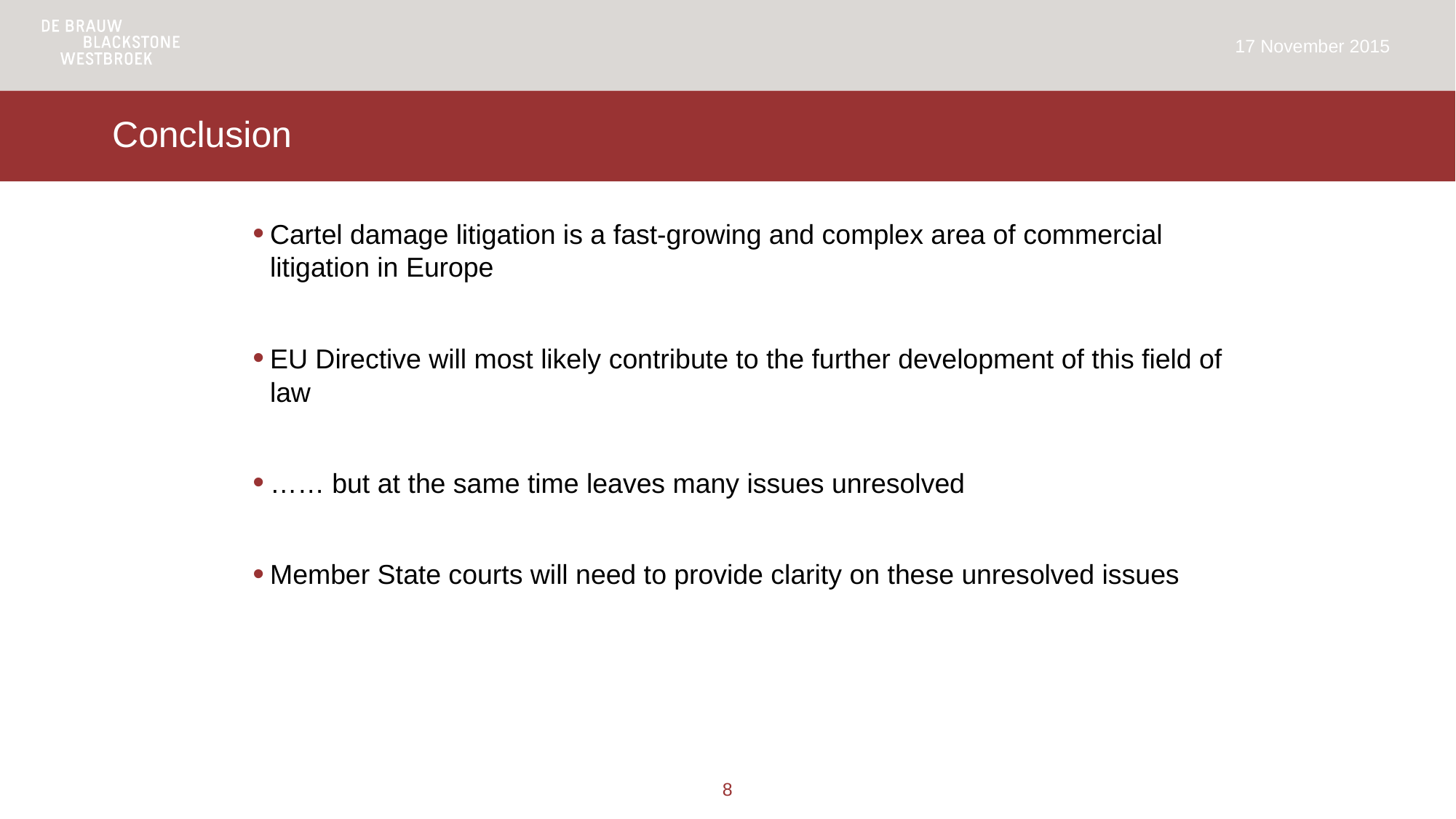

17 November 2015
# Conclusion
Cartel damage litigation is a fast-growing and complex area of commercial litigation in Europe

EU Directive will most likely contribute to the further development of this field of law

…… but at the same time leaves many issues unresolved

Member State courts will need to provide clarity on these unresolved issues

8